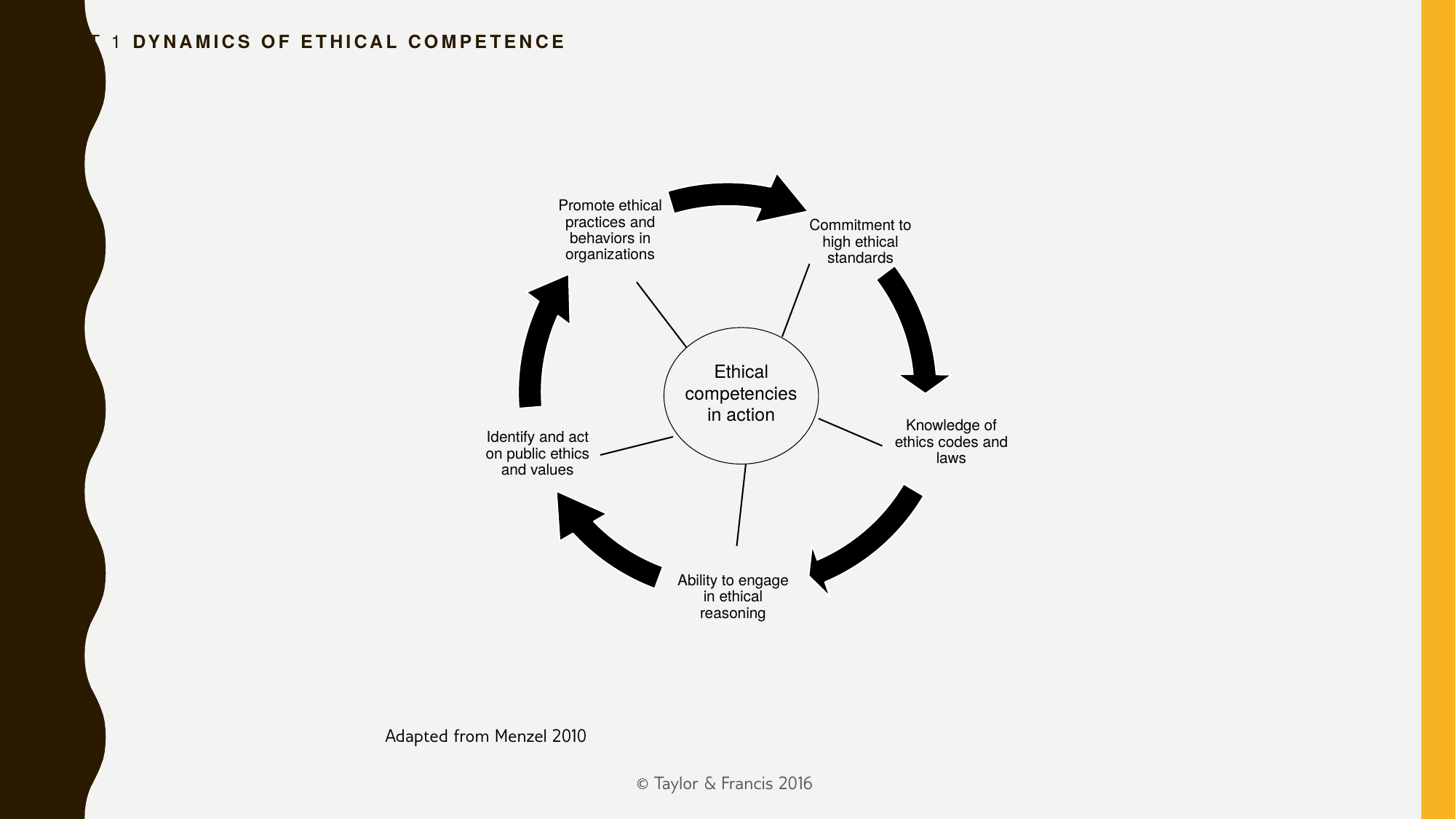

EXHIBIT 1 Dynamics of Ethical Competence

Promote ethical practices and behaviors in organizations
Commitment to high ethical standards
Knowledge of ethics codes and laws
Identify and act on public ethics and values
Ability to engage in ethical reasoning

Ethical
competencies
in action
Adapted from Menzel 2010
© Taylor & Francis 2016